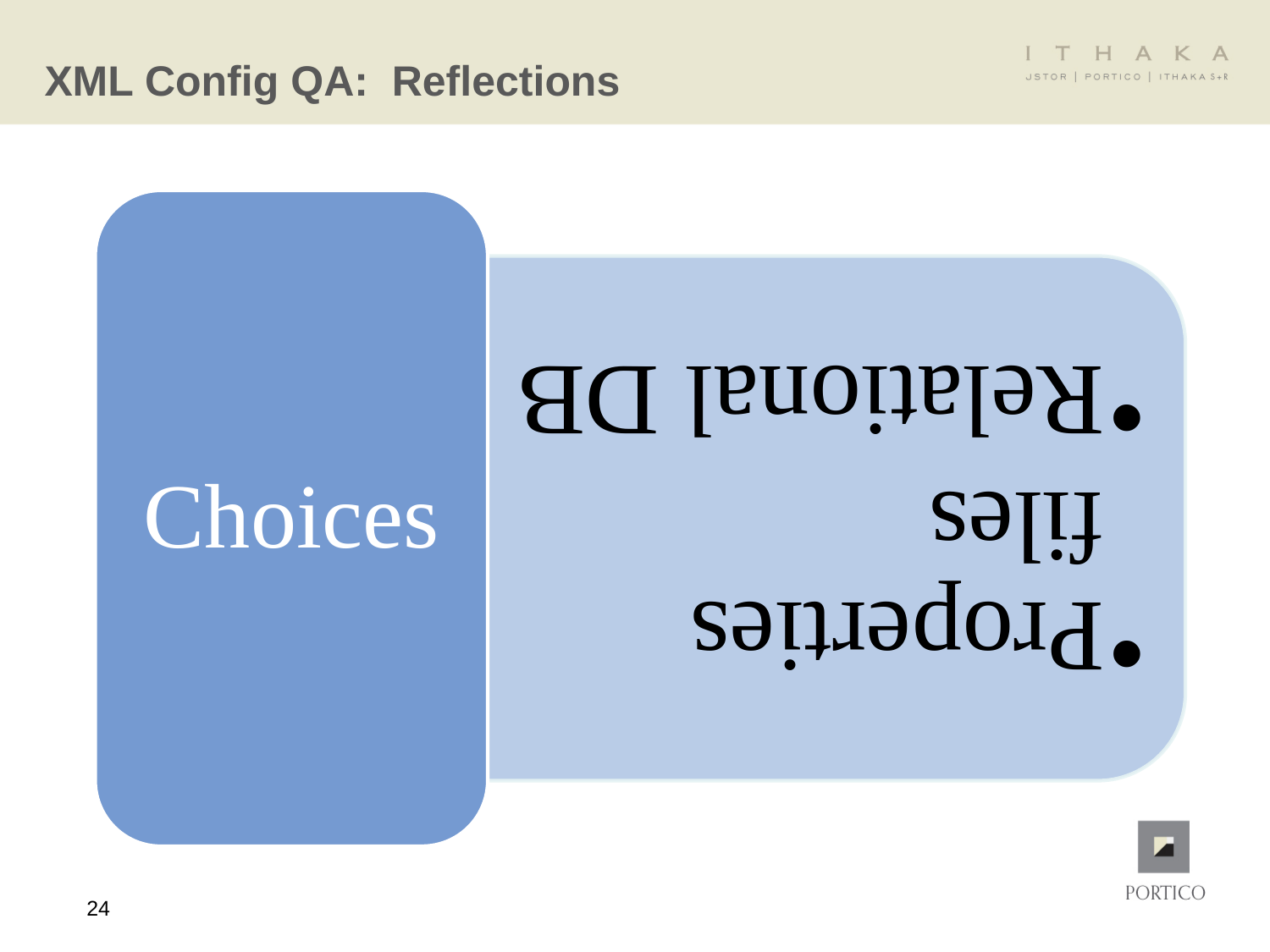

# XML Config QA:  Reflections
Properties files
Relational DB
Choices
24